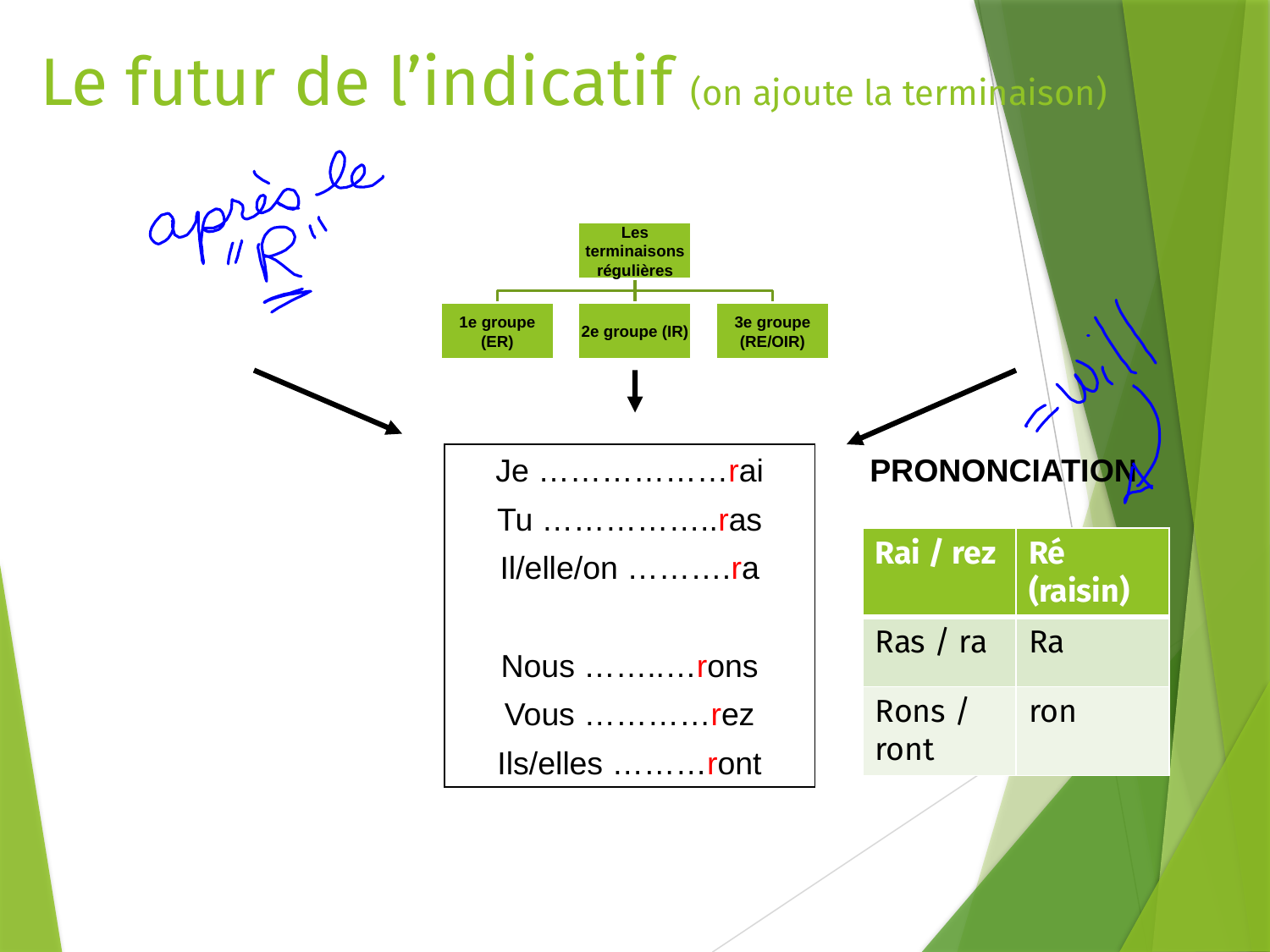

# Le futur de l’indicatif (on ajoute la terminaison)

Les terminaisons régulières
1e groupe (ER)
2e groupe (IR)
3e groupe (RE/OIR)

Je ………………rai
Tu ……………..ras
Il/elle/on ……….ra

Nous ……..…rons
Vous …………rez
Ils/elles ………ront
PRONONCIATION
| Rai / rez | Ré (raisin) |
| --- | --- |
| Ras / ra | Ra |
| Rons / ront | ron |